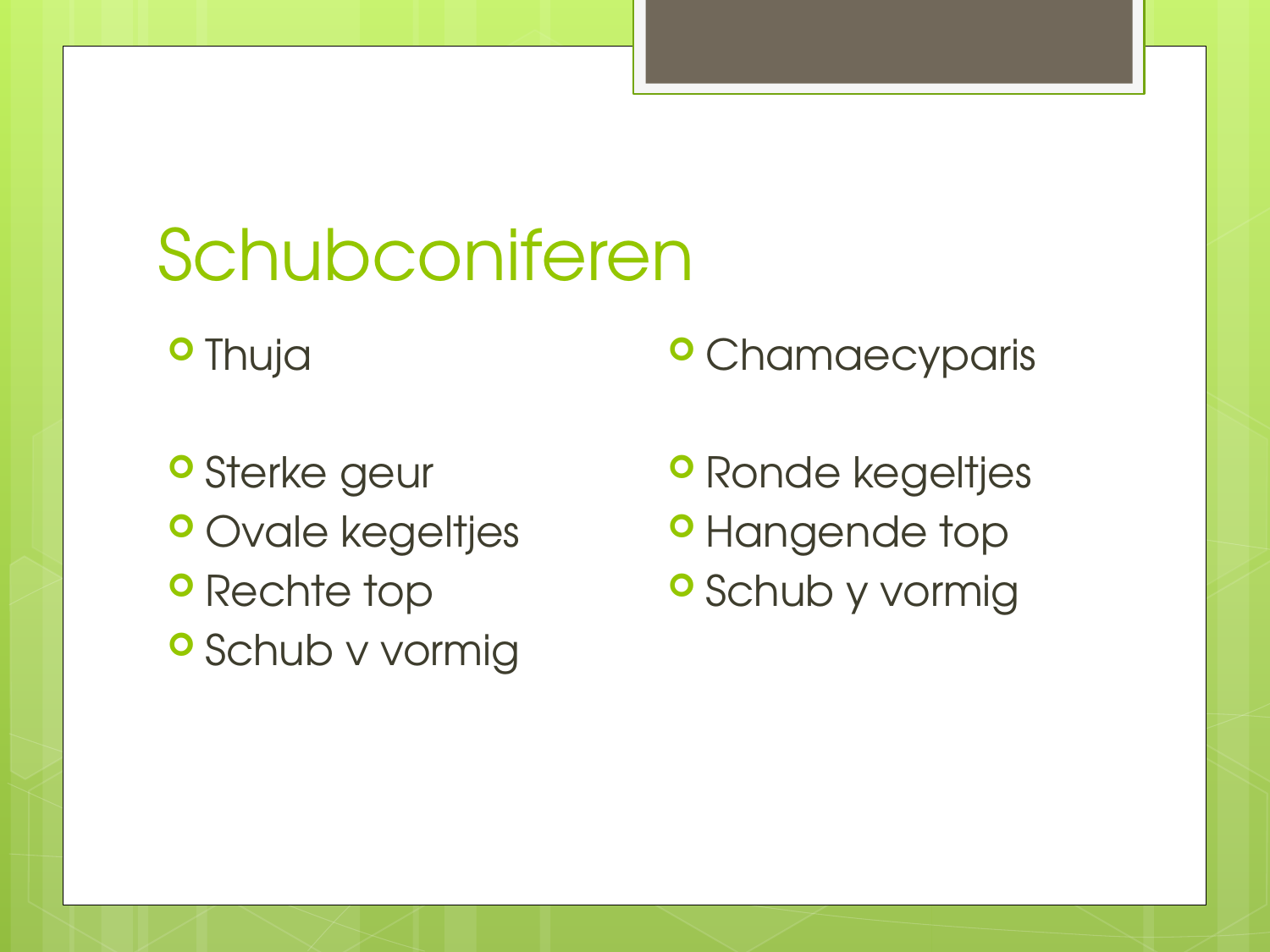

# Schubconiferen
Chamaecyparis

Ronde kegeltjes
Hangende top
Schub y vormig
Thuja

Sterke geur
Ovale kegeltjes
Rechte top
Schub v vormig